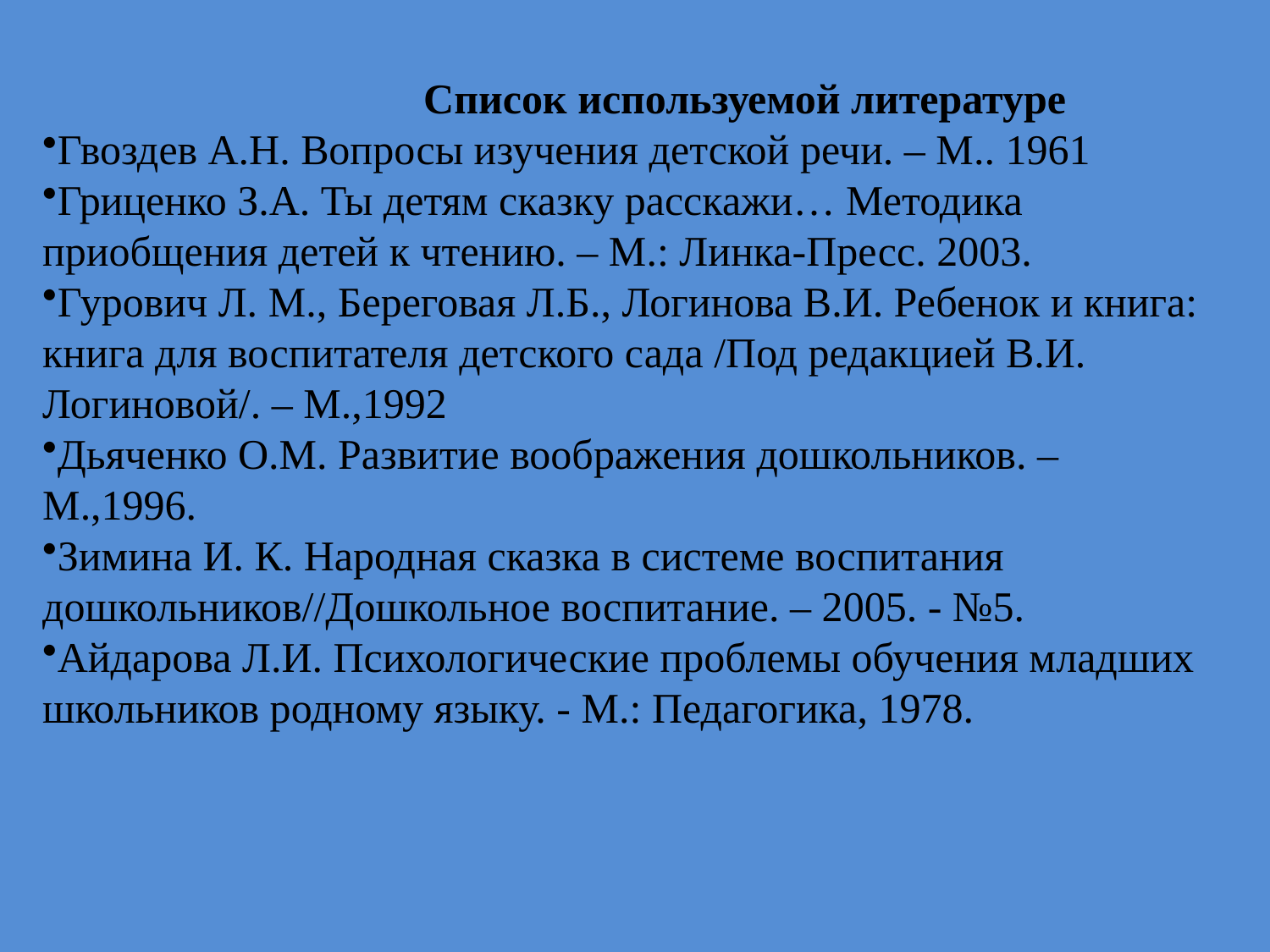

Список используемой литературе
Гвоздев А.Н. Вопросы изучения детской речи. – М.. 1961
Гриценко З.А. Ты детям сказку расскажи… Методика приобщения детей к чтению. – М.: Линка-Пресс. 2003.
Гурович Л. М., Береговая Л.Б., Логинова В.И. Ребенок и книга: книга для воспитателя детского сада /Под редакцией В.И. Логиновой/. – М.,1992
Дьяченко О.М. Развитие воображения дошкольников. – М.,1996.
Зимина И. К. Народная сказка в системе воспитания дошкольников//Дошкольное воспитание. – 2005. - №5.
Айдарова Л.И. Психологические проблемы обучения младших школьников родному языку. - М.: Педагогика, 1978.